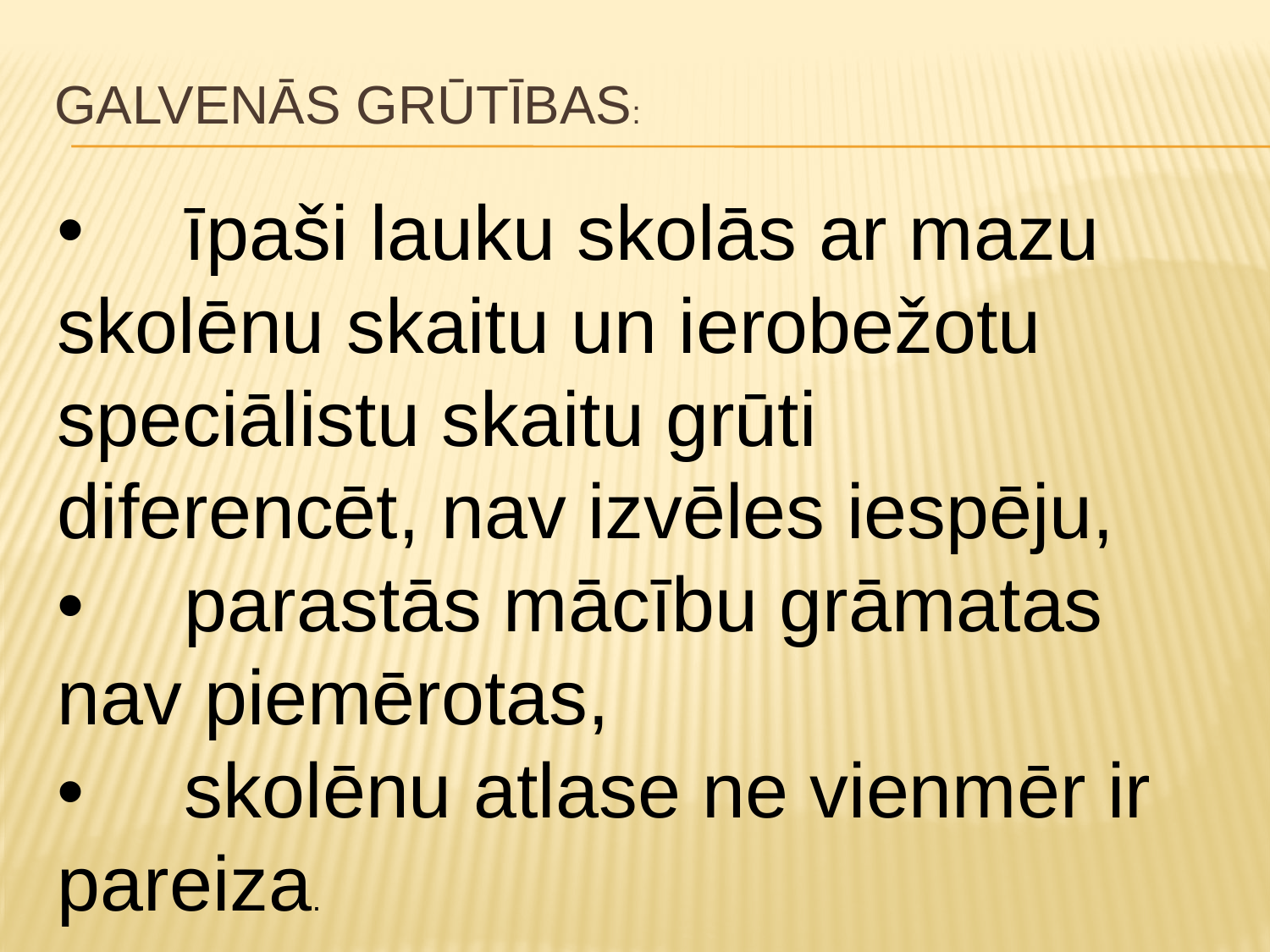

# Galvenās grūtības:
	īpaši lauku skolās ar mazu skolēnu skaitu un ierobežotu speciālistu skaitu grūti diferencēt, nav izvēles iespēju,
•	parastās mācību grāmatas nav piemērotas,
•	skolēnu atlase ne vienmēr ir pareiza.